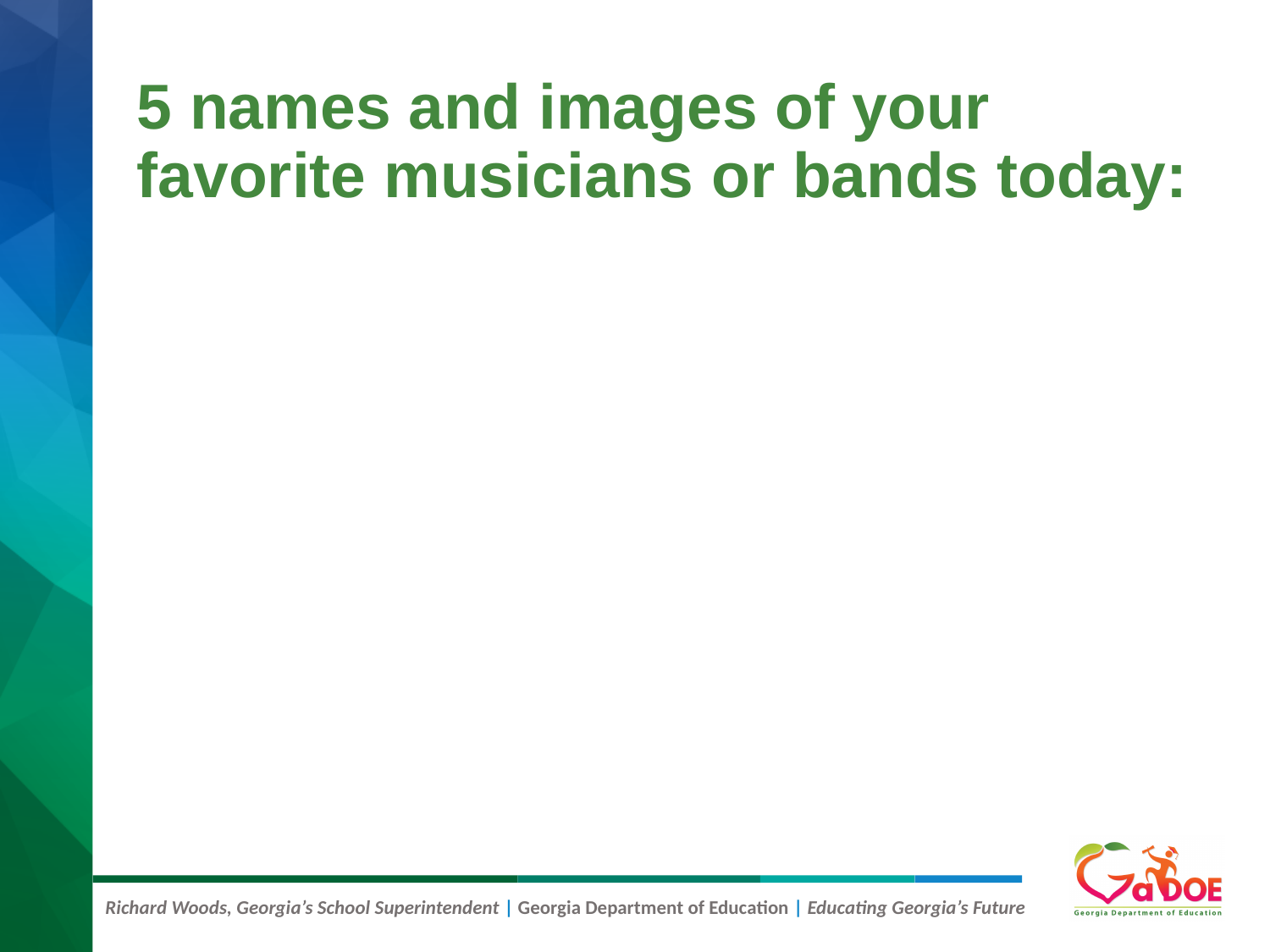

# 5 names and images of your favorite musicians or bands today: